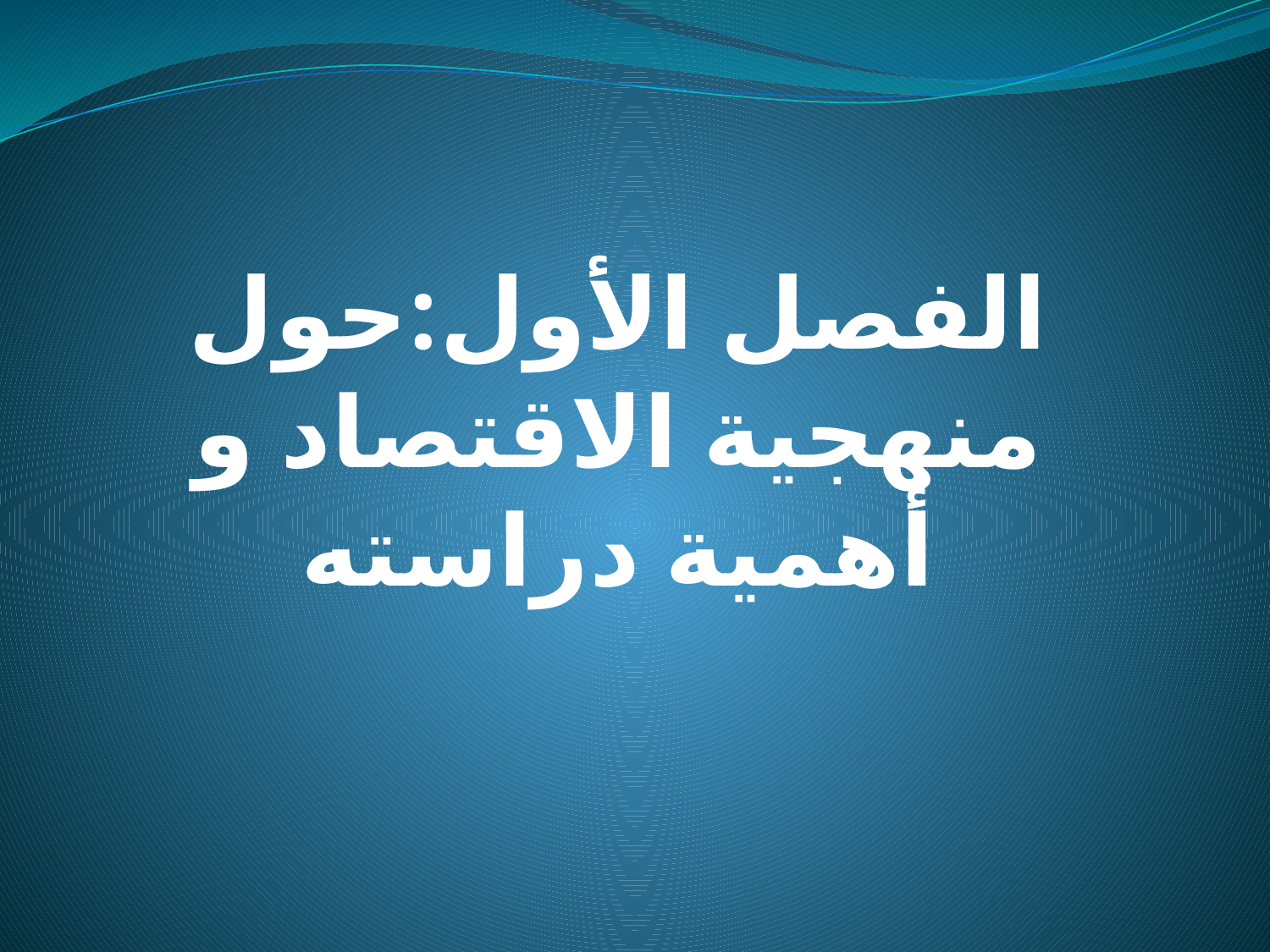

# الفصل الأول:حول منهجية الاقتصاد و أهمية دراسته